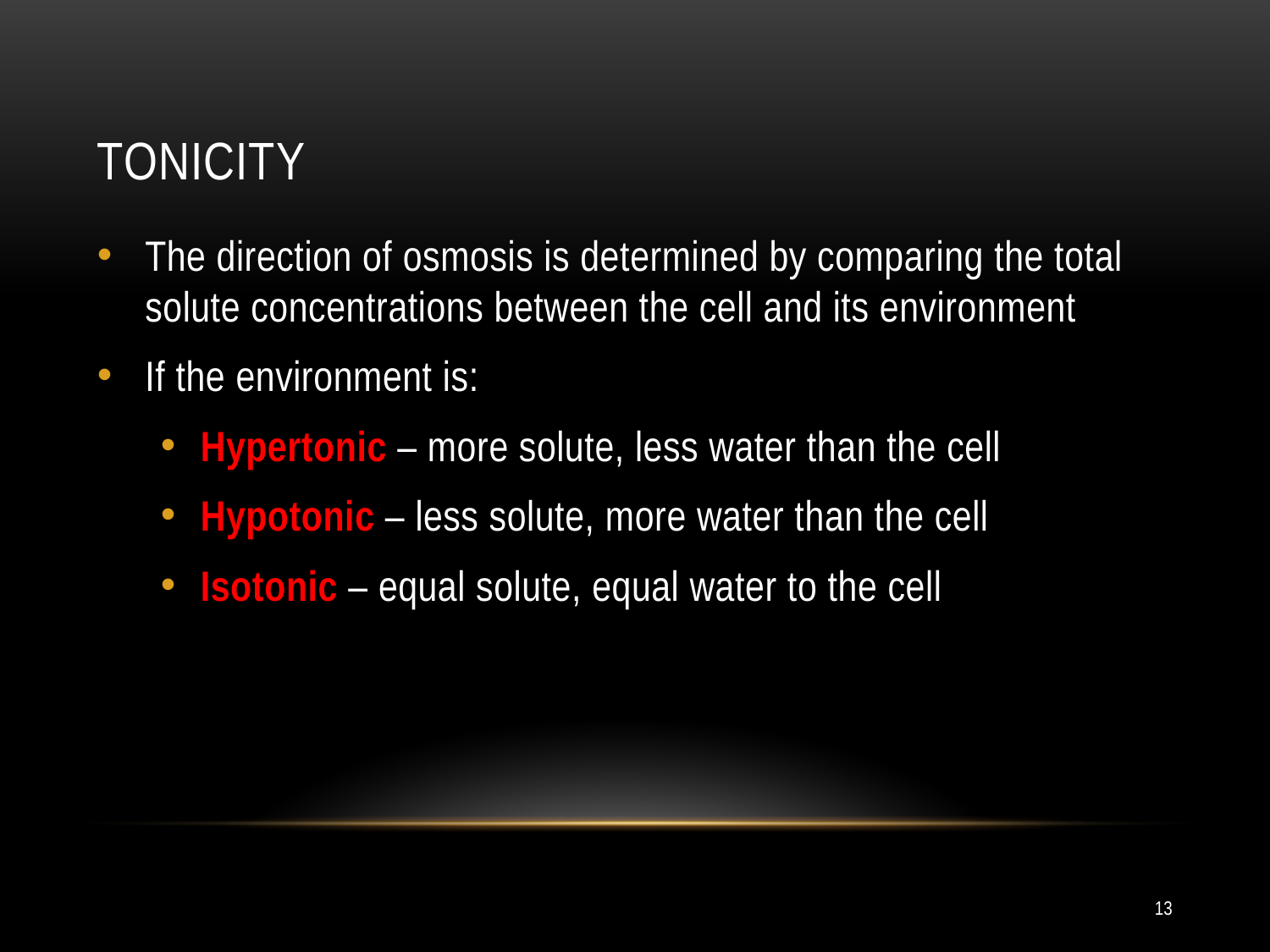

# Tonicity
The direction of osmosis is determined by comparing the total solute concentrations between the cell and its environment
If the environment is:
Hypertonic – more solute, less water than the cell
Hypotonic – less solute, more water than the cell
Isotonic – equal solute, equal water to the cell
13